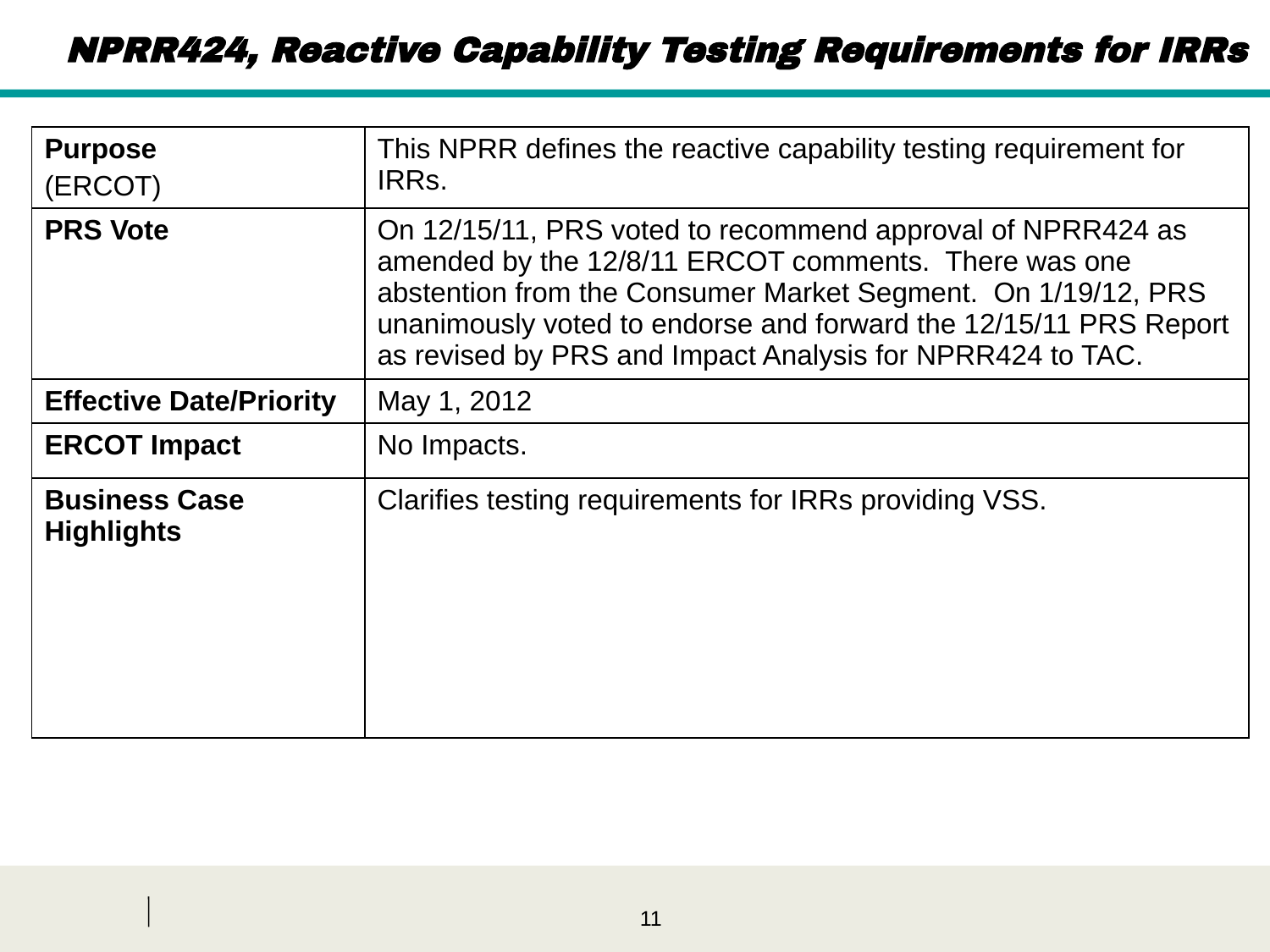

NPRR424, Reactive Capability Testing Requirements for IRRs
| Purpose (ERCOT) | This NPRR defines the reactive capability testing requirement for IRRs. |
| --- | --- |
| PRS Vote | On 12/15/11, PRS voted to recommend approval of NPRR424 as amended by the 12/8/11 ERCOT comments. There was one abstention from the Consumer Market Segment. On 1/19/12, PRS unanimously voted to endorse and forward the 12/15/11 PRS Report as revised by PRS and Impact Analysis for NPRR424 to TAC. |
| Effective Date/Priority | May 1, 2012 |
| ERCOT Impact | No Impacts. |
| Business Case Highlights | Clarifies testing requirements for IRRs providing VSS. |